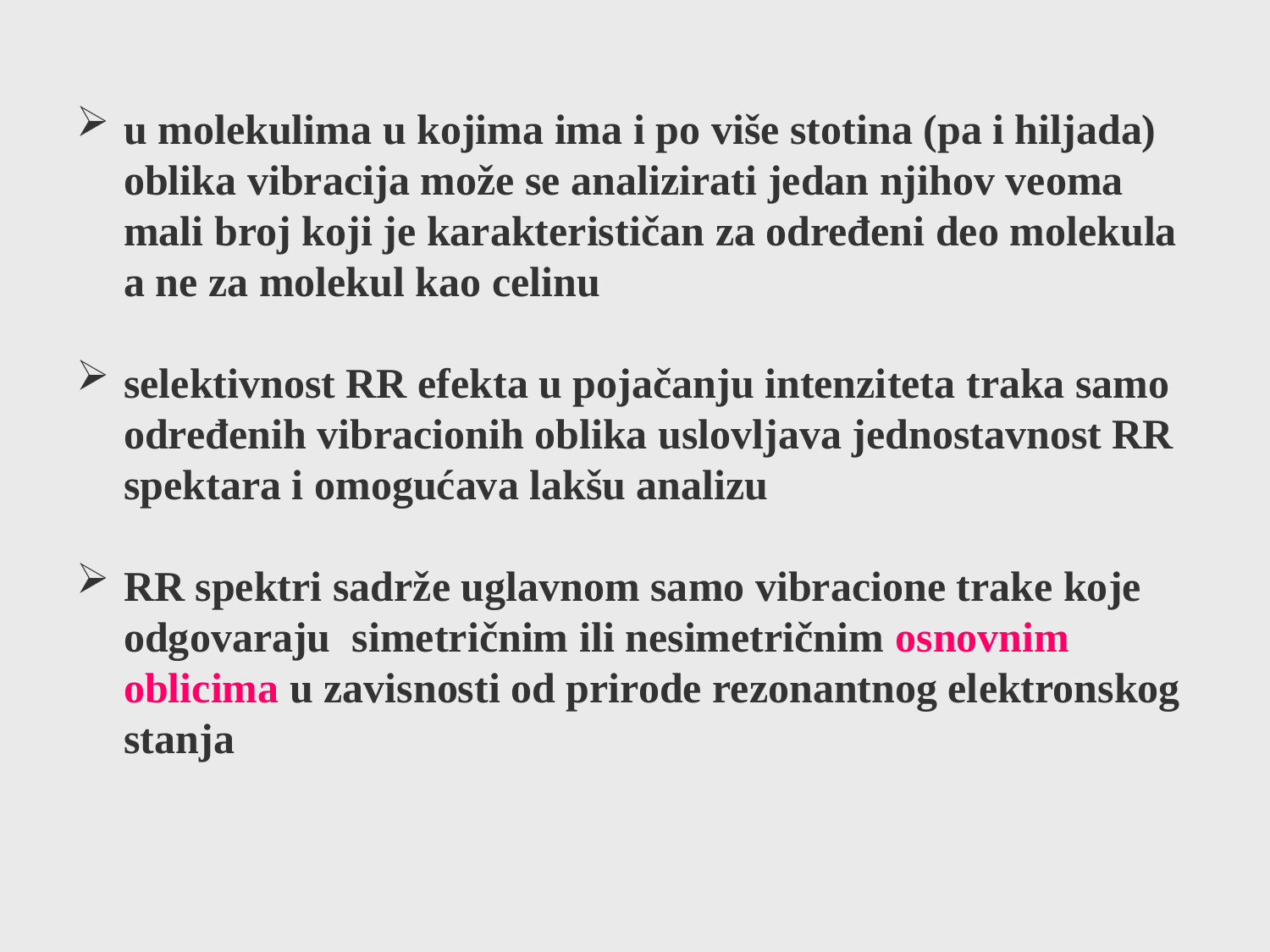

u molekulima u kojima ima i po više stotina (pa i hiljada) oblika vibracija može se analizirati jedan njihov veoma mali broj koji je karakterističan za određeni deo molekula a ne za molekul kao celinu

selektivnost RR efekta u pojačanju intenziteta traka samo određenih vibracionih oblika uslovljava jednostavnost RR spektara i omogućava lakšu analizu

RR spektri sadrže uglavnom samo vibracione trake koje odgovaraju  simetričnim ili nesimetričnim osnovnim oblicima u zavisnosti od prirode rezonantnog elektronskog stanja